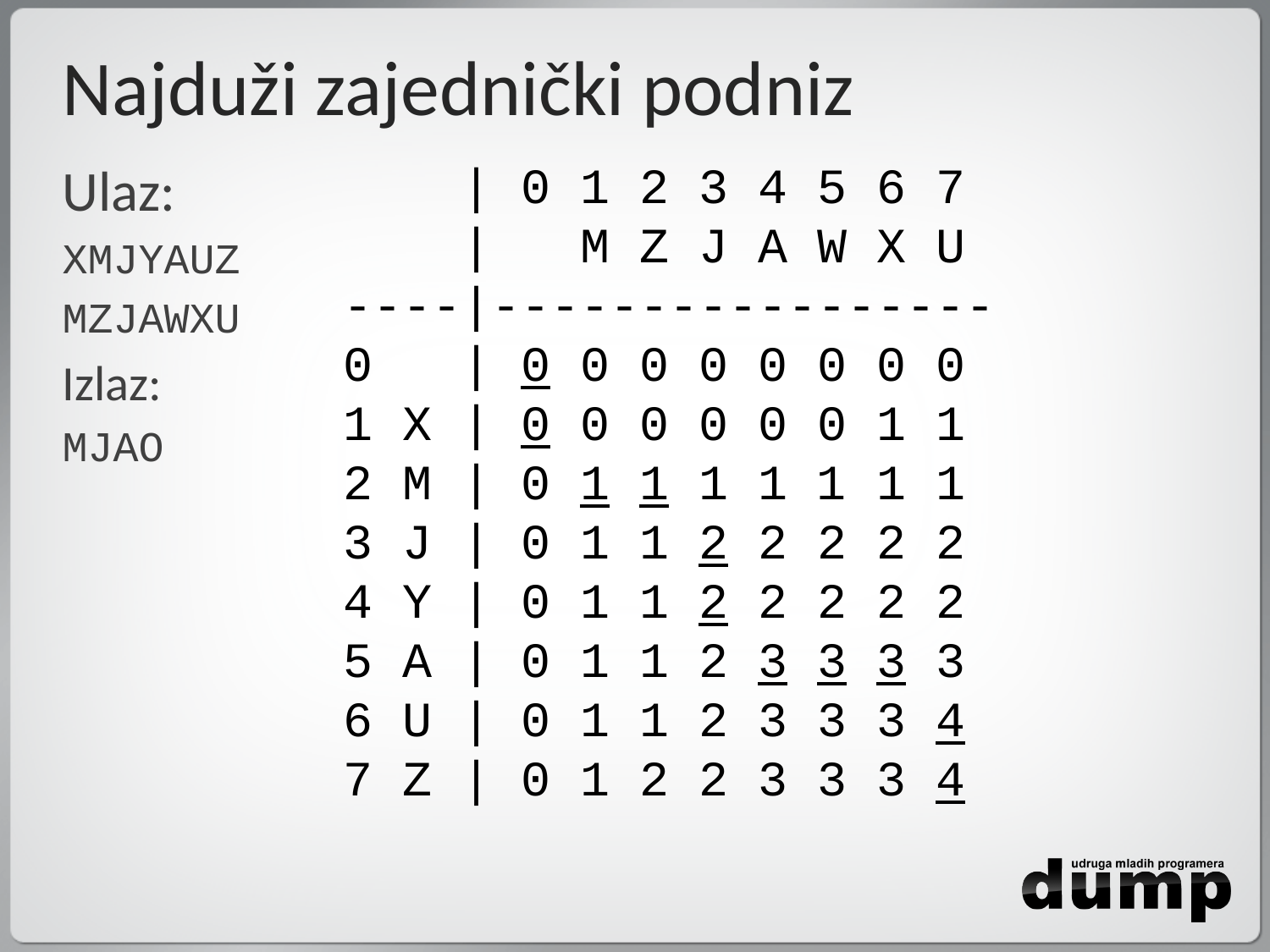

# Najduži zajednički podniz
    | 0 1 2 3 4 5 6 7
    |   M Z J A W X U
----|-----------------
0   | 0 0 0 0 0 0 0 0
1 X | 0 0 0 0 0 0 1 1
2 M | 0 1 1 1 1 1 1 1
3 J | 0 1 1 2 2 2 2 2
4 Y | 0 1 1 2 2 2 2 2
5 A | 0 1 1 2 3 3 3 3
6 U | 0 1 1 2 3 3 3 4
7 Z | 0 1 2 2 3 3 3 4

Ulaz:
XMJYAUZ
MZJAWXU
Izlaz:
MJAO